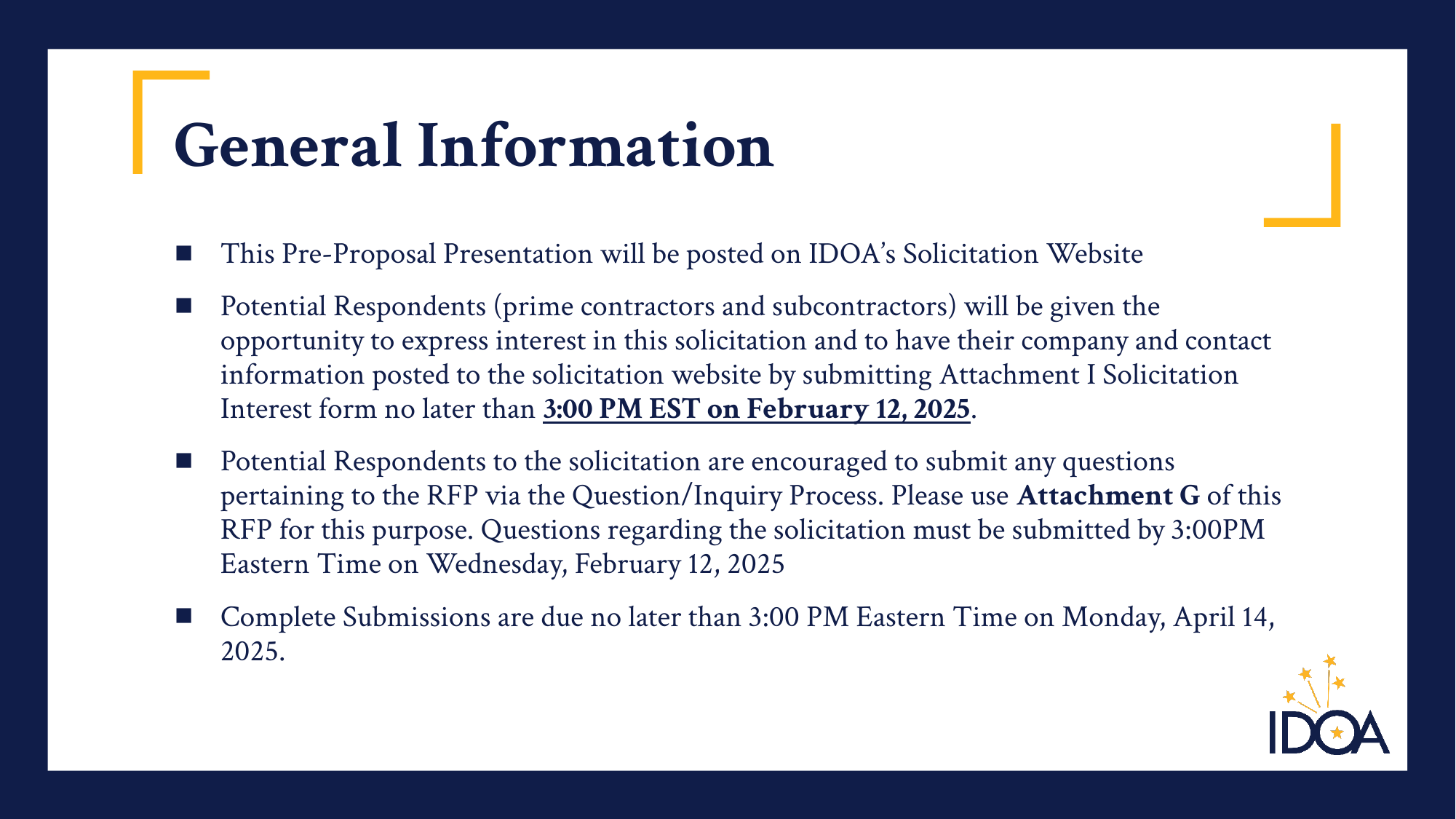

# General Information
This Pre-Proposal Presentation will be posted on IDOA’s Solicitation Website
Potential Respondents (prime contractors and subcontractors) will be given the opportunity to express interest in this solicitation and to have their company and contact information posted to the solicitation website by submitting Attachment I Solicitation Interest form no later than 3:00 PM EST on February 12, 2025.
Potential Respondents to the solicitation are encouraged to submit any questions pertaining to the RFP via the Question/Inquiry Process. Please use Attachment G of this RFP for this purpose. Questions regarding the solicitation must be submitted by 3:00PM Eastern Time on Wednesday, February 12, 2025
Complete Submissions are due no later than 3:00 PM Eastern Time on Monday, April 14, 2025.